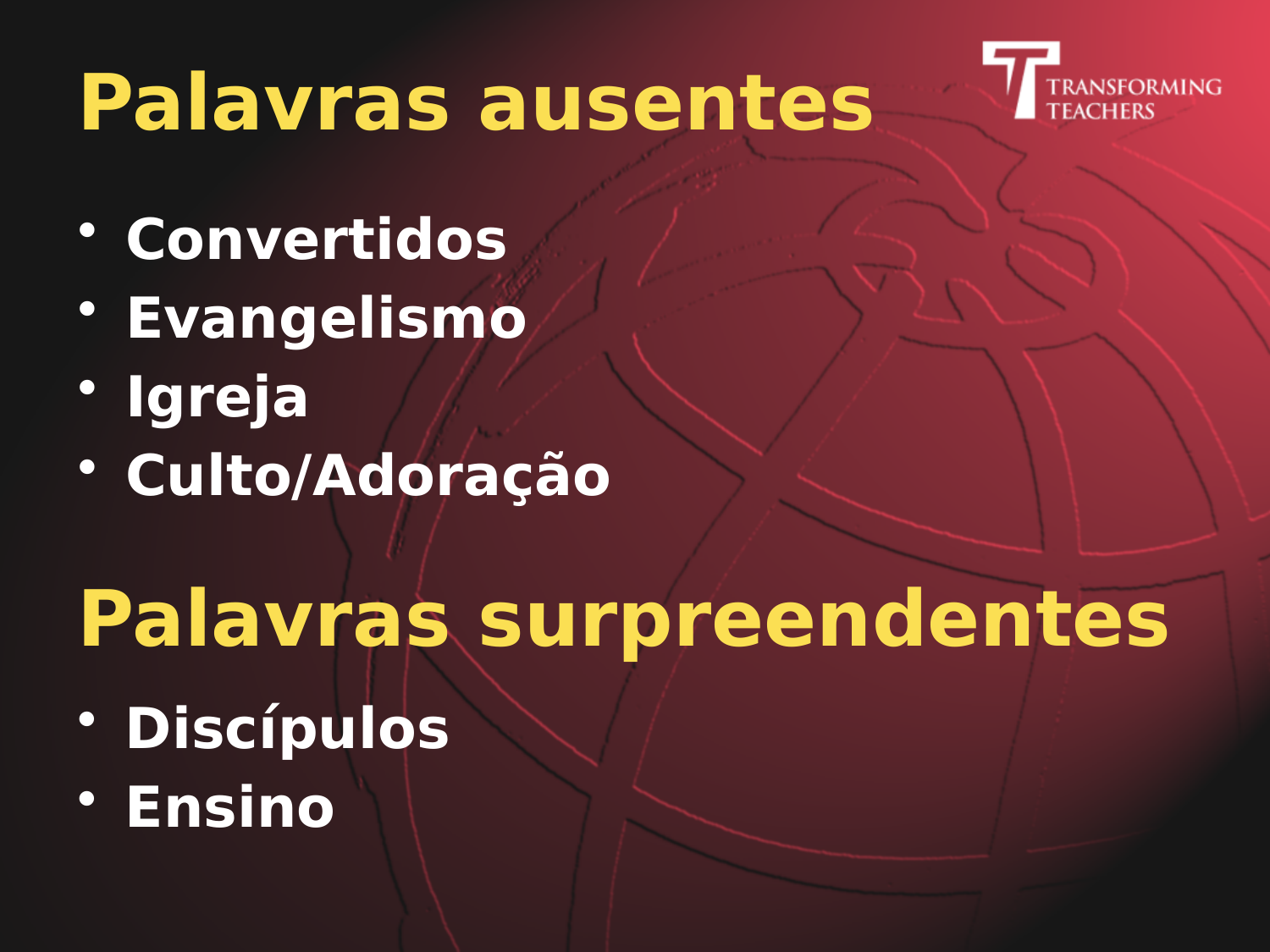

# Palavras ausentes
Convertidos
Evangelismo
Igreja
Culto/Adoração
Palavras surpreendentes
Discípulos
Ensino